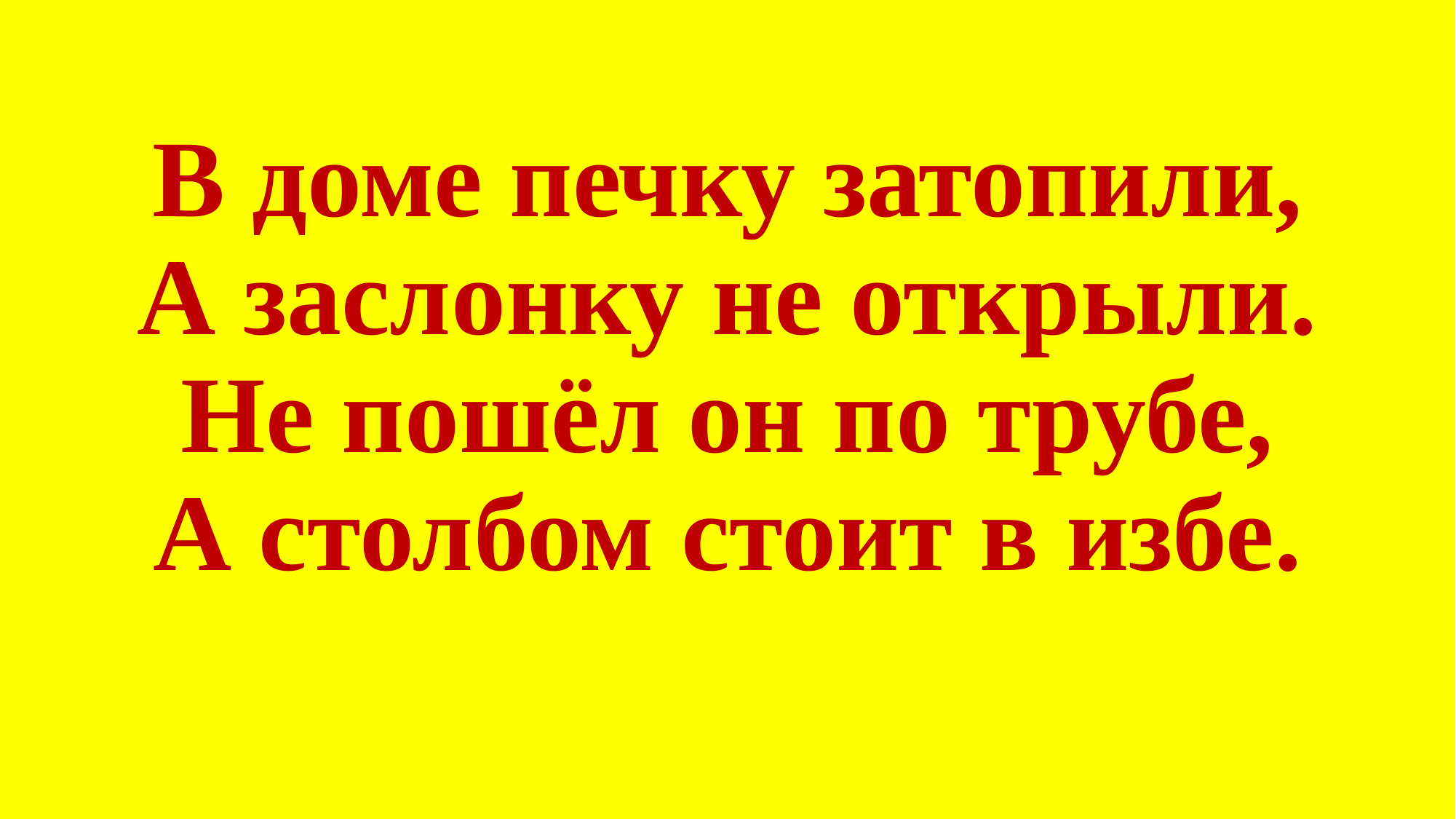

# В доме печку затопили, А заслонку не открыли. Не пошёл он по трубе, А столбом стоит в избе.